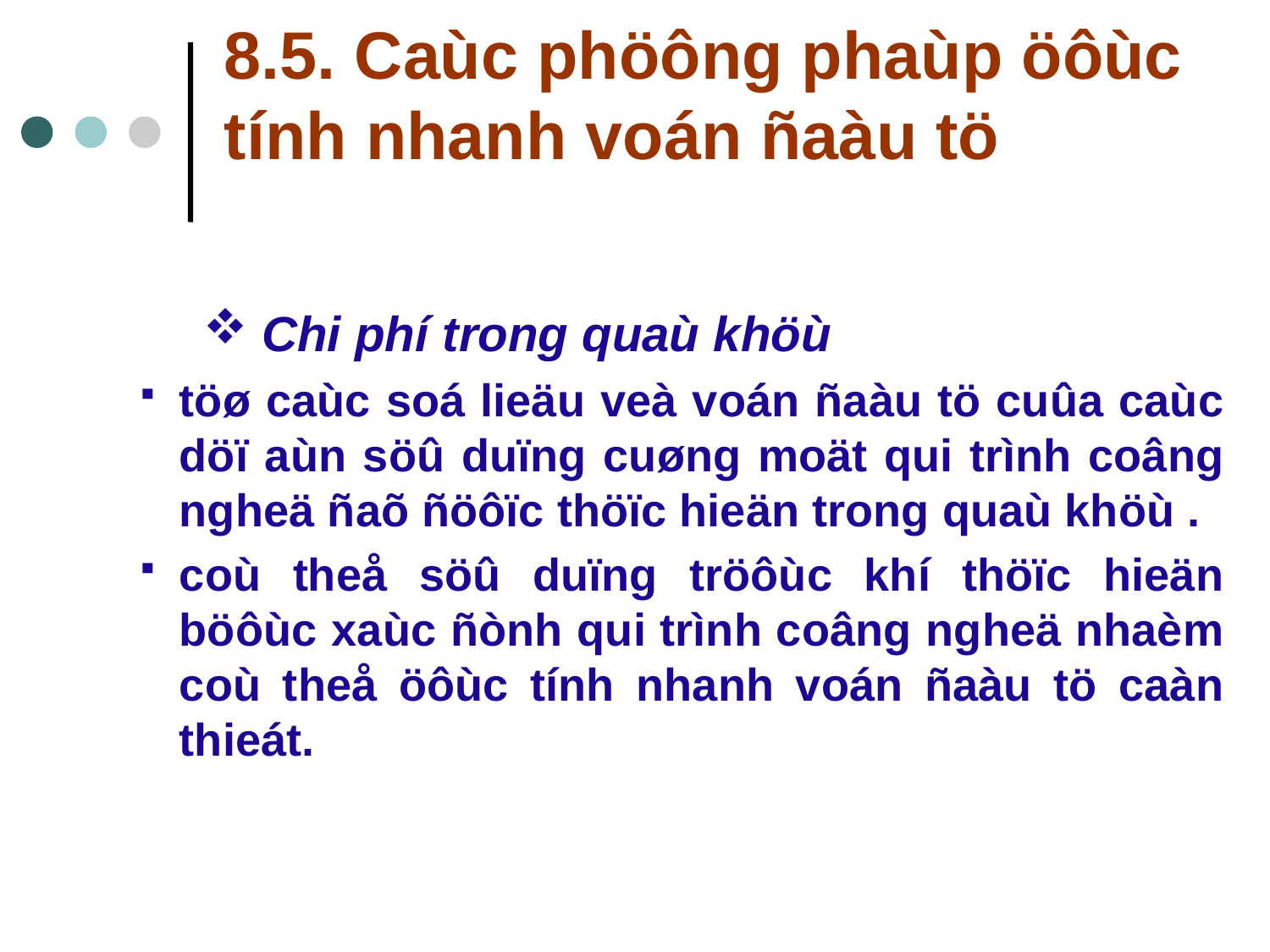

# 8.5. Caùc phöông phaùp öôùc tính nhanh voán ñaàu tö
 Chi phí trong quaù khöù
töø caùc soá lieäu veà voán ñaàu tö cuûa caùc döï aùn söû duïng cuøng moät qui trình coâng ngheä ñaõ ñöôïc thöïc hieän trong quaù khöù .
coù theå söû duïng tröôùc khí thöïc hieän böôùc xaùc ñònh qui trình coâng ngheä nhaèm coù theå öôùc tính nhanh voán ñaàu tö caàn thieát.